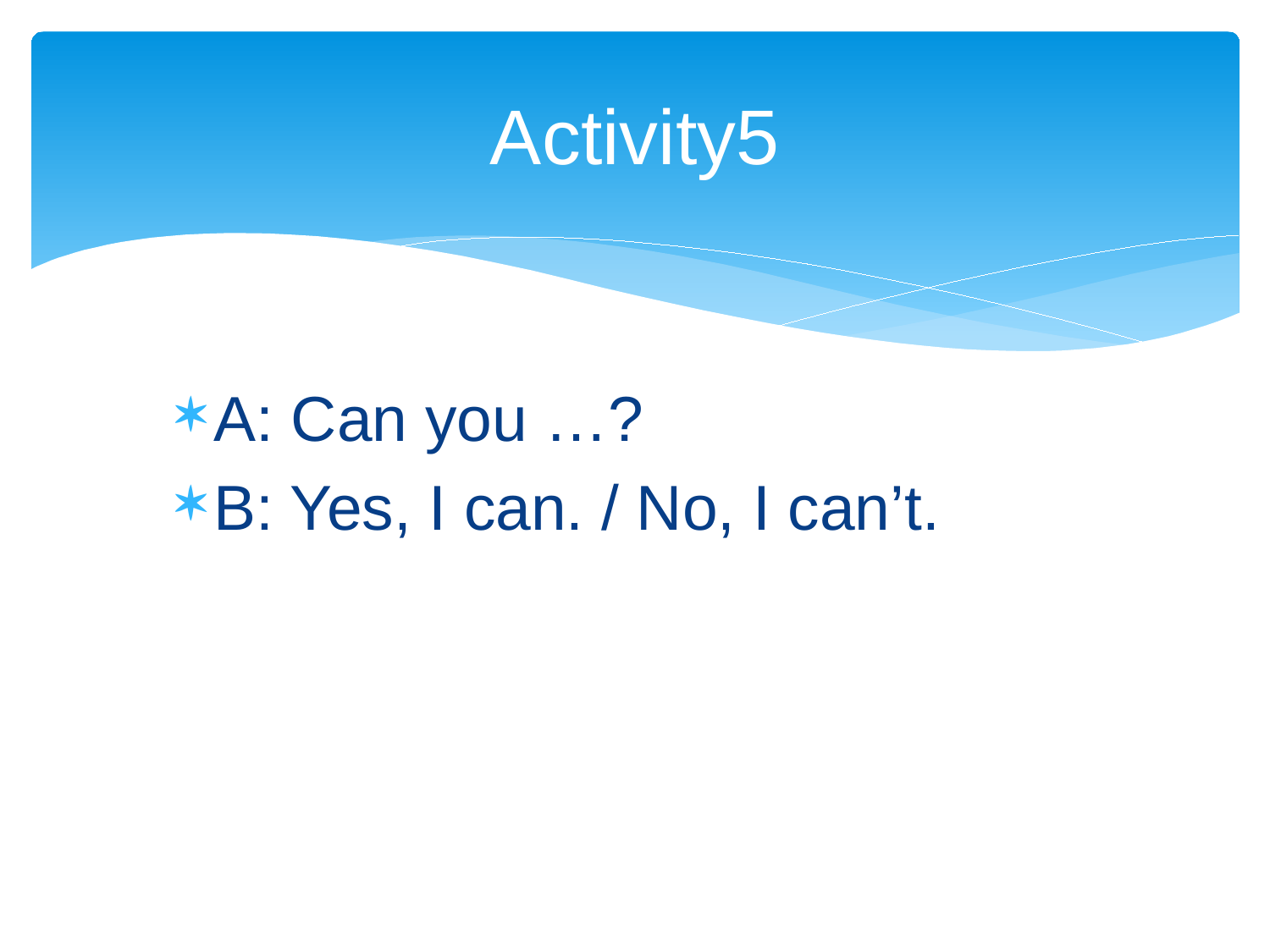

# Activity5
A: Can you …?
B: Yes, I can. / No, I can’t.